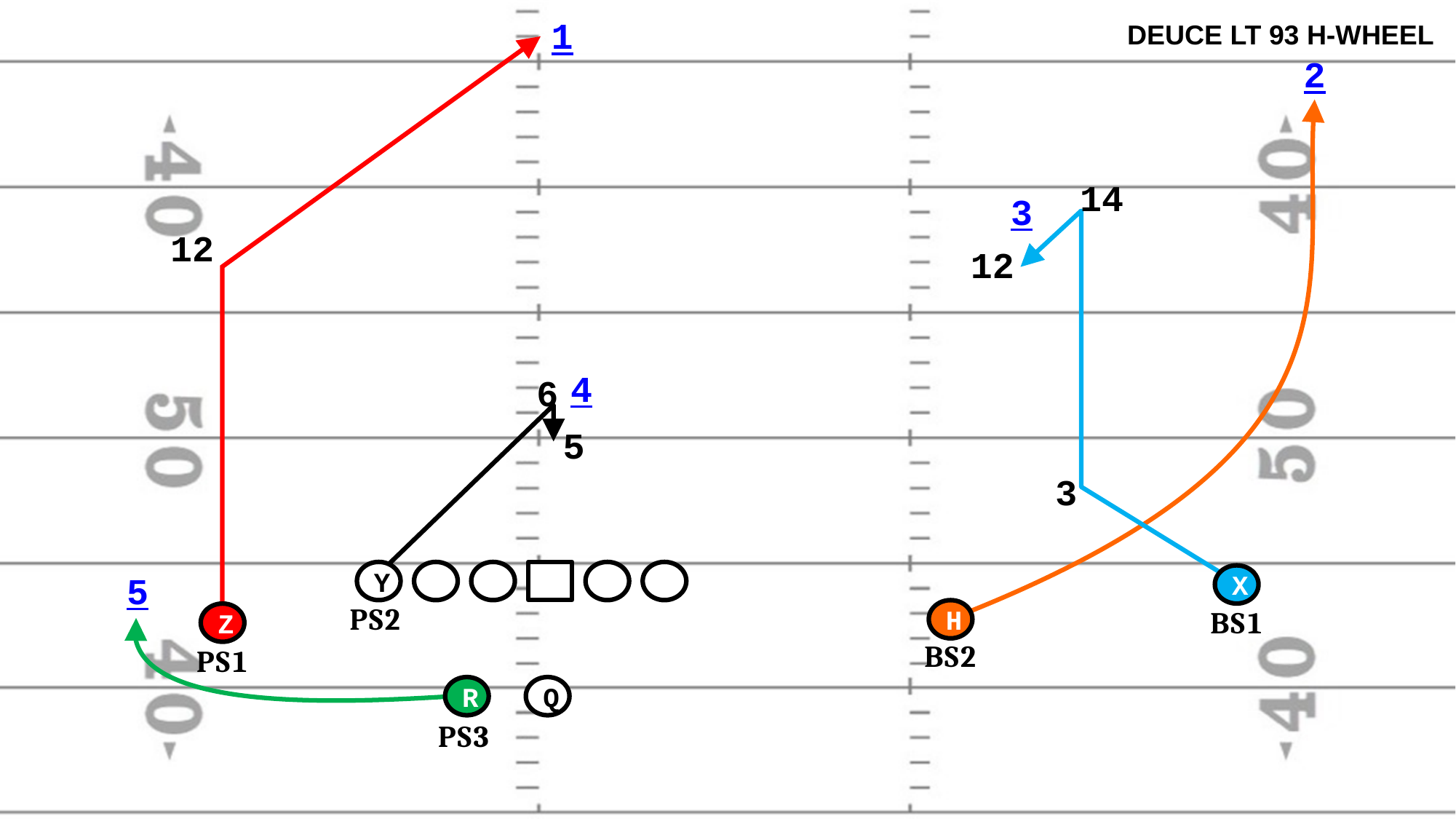

DEUCE LT 93 H-WHEEL
1

2

14
3

12
12
4
6

5
3
Y

X
5
PS2
BS1
H
Z

BS2
PS1
R
Q
PS3